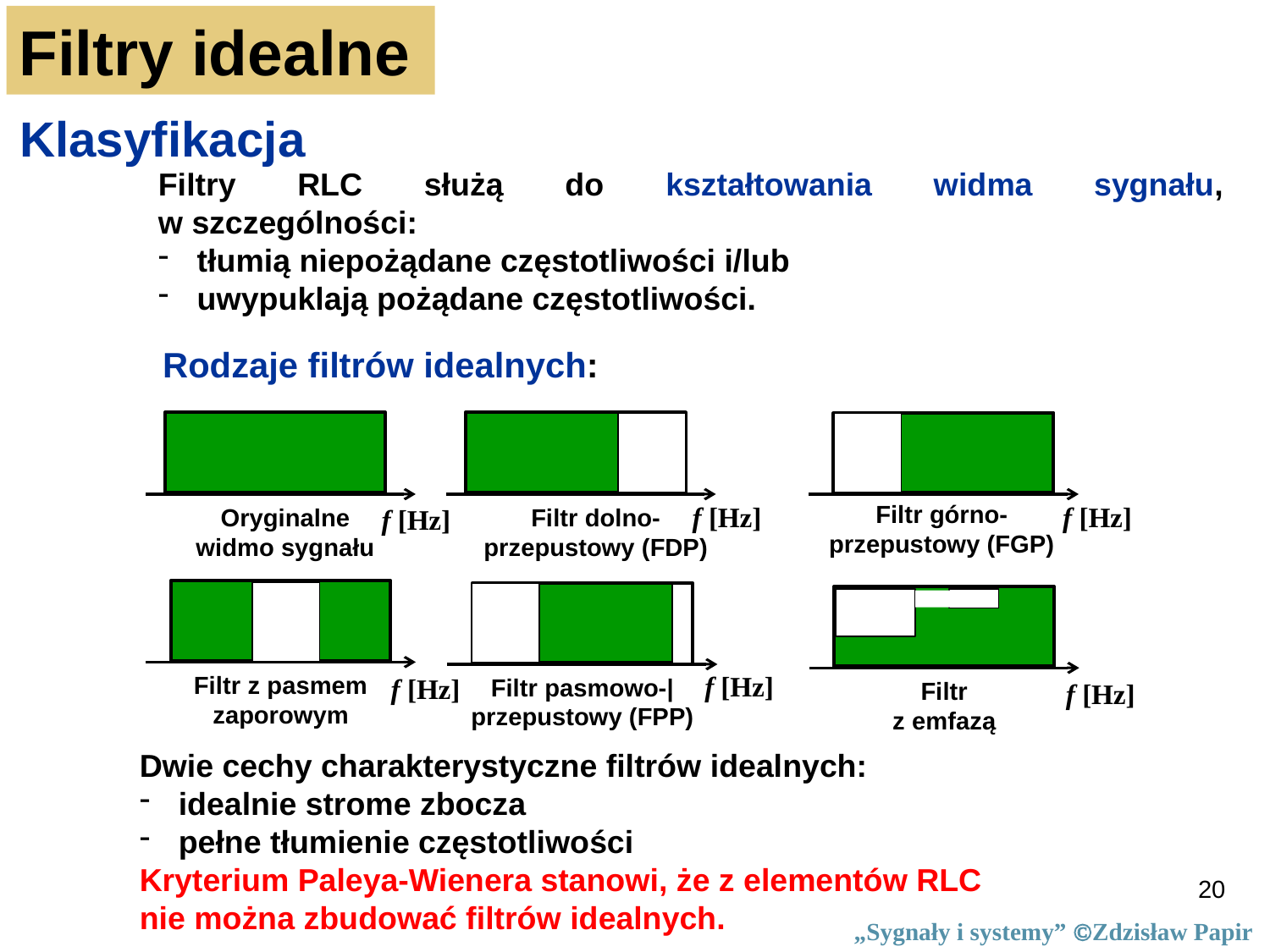

Filtry idealne
Klasyfikacja
Filtry RLC służą do kształtowania widma sygnału,
w szczególności:
 tłumią niepożądane częstotliwości i/lub
 uwypuklają pożądane częstotliwości.
Rodzaje filtrów idealnych:

Filtr górno-
przepustowy (FGP)
f [Hz]
f [Hz]
Oryginalne
widmo sygnału
Filtr dolno-
przepustowy (FDP)
f [Hz]

Filtr z pasmem
zaporowym

Filtr pasmowo-|
przepustowy (FPP)

Filtr
z emfazą
f [Hz]

f [Hz]
f [Hz]
Dwie cechy charakterystyczne filtrów idealnych:
 idealnie strome zbocza
 pełne tłumienie częstotliwości
Kryterium Paleya-Wienera stanowi, że z elementów RLC
nie można zbudować filtrów idealnych.
20
„Sygnały i systemy” ©Zdzisław Papir